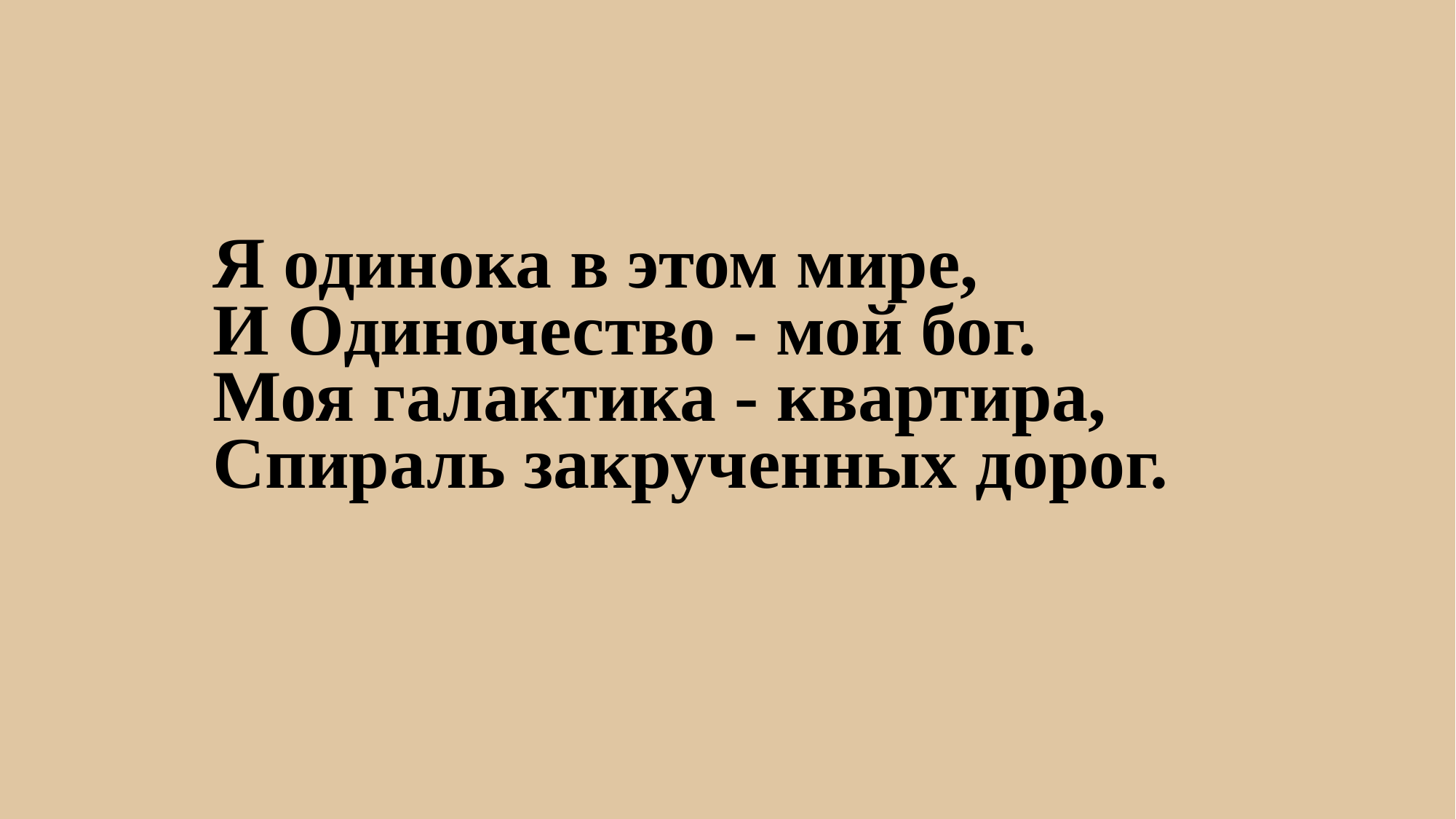

Я одинока в этом мире,
И Одиночество - мой бог.
Моя галактика - квартира,
Спираль закрученных дорог.